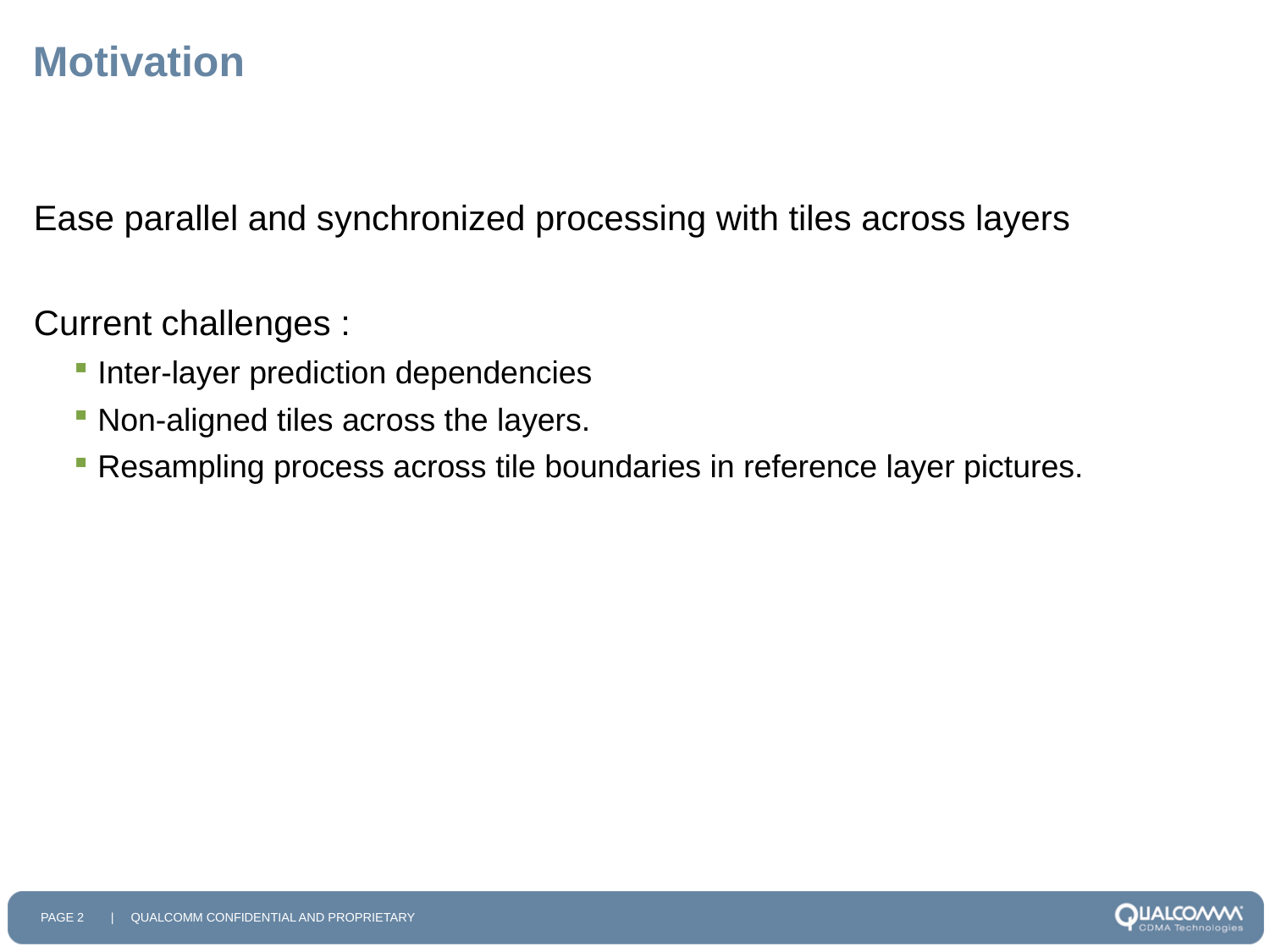

# Motivation

Ease parallel and synchronized processing with tiles across layers

Current challenges :
Inter-layer prediction dependencies
Non-aligned tiles across the layers.
Resampling process across tile boundaries in reference layer pictures.